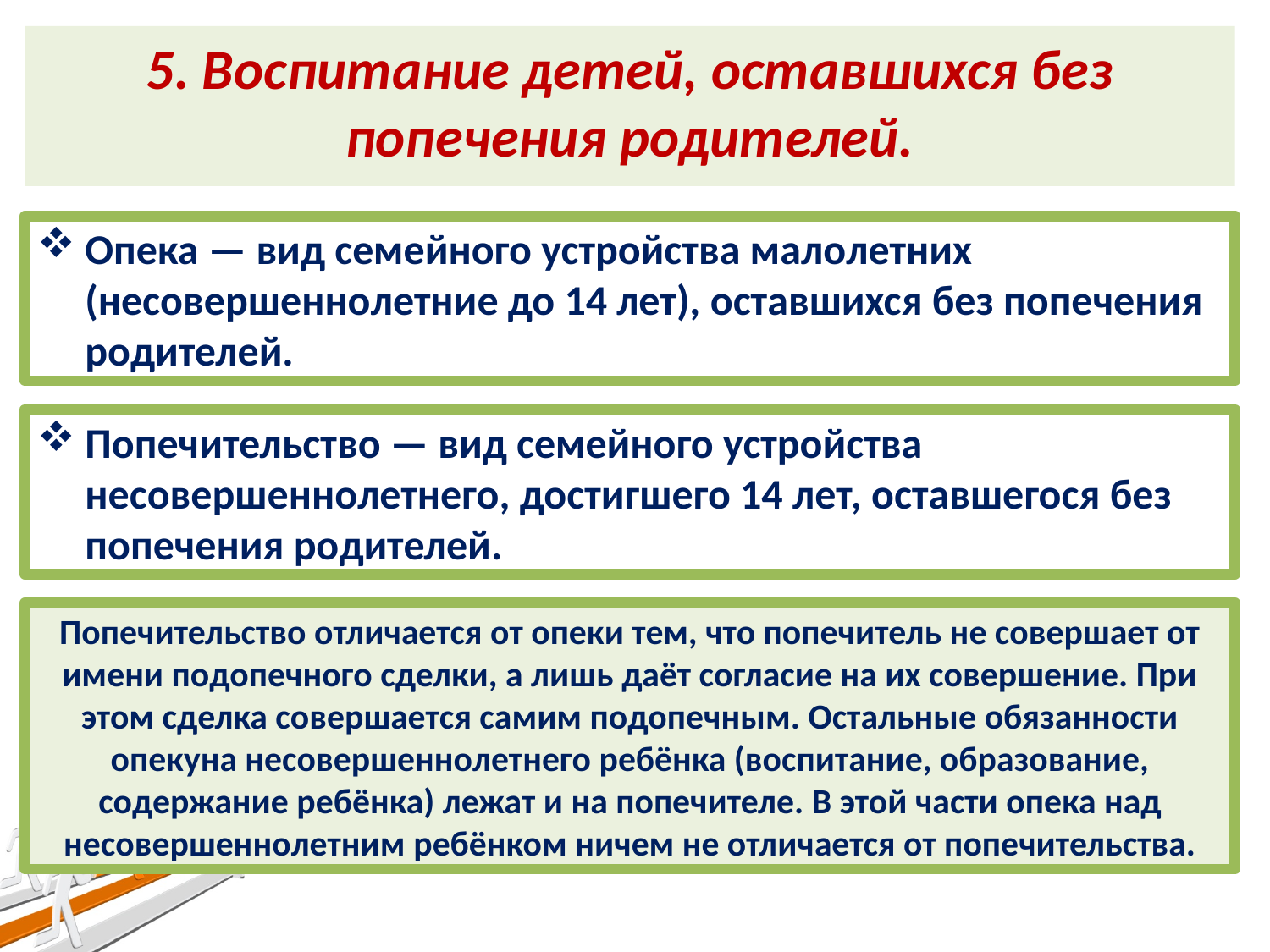

5. Воспитание детей, оставшихся без попечения родителей.
Опека — вид семейного устройства малолетних (несовершеннолетние до 14 лет), оставшихся без попечения родителей.
Попечительство — вид семейного устройства несовершеннолетнего, достигшего 14 лет, оставшегося без попечения родителей.
Попечительство отличается от опеки тем, что попечитель не совершает от имени подопечного сделки, а лишь даёт согласие на их совершение. При этом сделка совершается самим подопечным. Остальные обязанности опекуна несовершеннолетнего ребёнка (воспитание, образование, содержание ребёнка) лежат и на попечителе. В этой части опека над несовершеннолетним ребёнком ничем не отличается от попечительства.